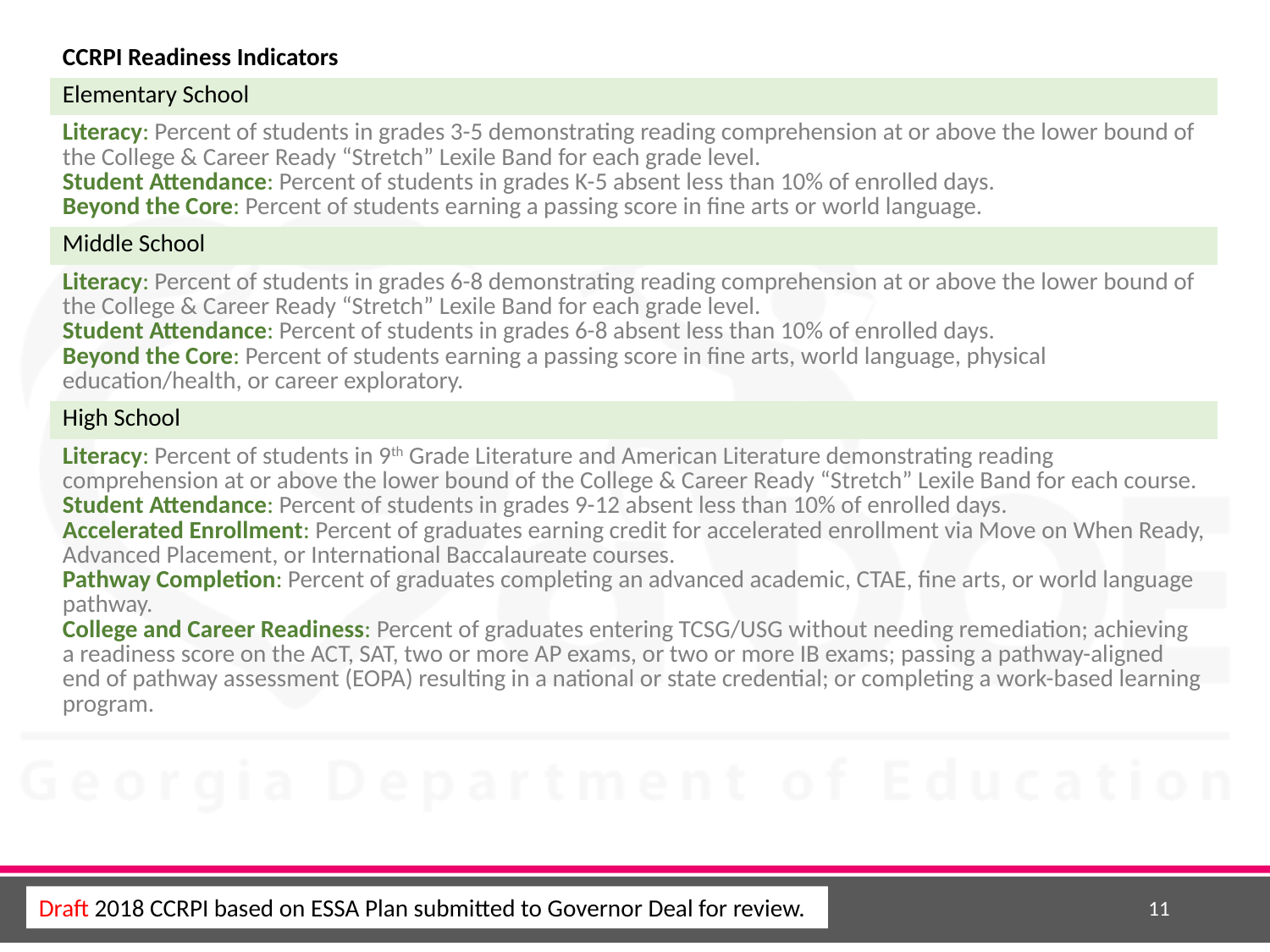

| CCRPI Readiness Indicators |
| --- |
| Elementary School |
| Literacy: Percent of students in grades 3-5 demonstrating reading comprehension at or above the lower bound of the College & Career Ready “Stretch” Lexile Band for each grade level. Student Attendance: Percent of students in grades K-5 absent less than 10% of enrolled days. Beyond the Core: Percent of students earning a passing score in fine arts or world language. |
| Middle School |
| Literacy: Percent of students in grades 6-8 demonstrating reading comprehension at or above the lower bound of the College & Career Ready “Stretch” Lexile Band for each grade level. Student Attendance: Percent of students in grades 6-8 absent less than 10% of enrolled days. Beyond the Core: Percent of students earning a passing score in fine arts, world language, physical education/health, or career exploratory. |
| High School |
| Literacy: Percent of students in 9th Grade Literature and American Literature demonstrating reading comprehension at or above the lower bound of the College & Career Ready “Stretch” Lexile Band for each course. Student Attendance: Percent of students in grades 9-12 absent less than 10% of enrolled days. Accelerated Enrollment: Percent of graduates earning credit for accelerated enrollment via Move on When Ready, Advanced Placement, or International Baccalaureate courses. Pathway Completion: Percent of graduates completing an advanced academic, CTAE, fine arts, or world language pathway. College and Career Readiness: Percent of graduates entering TCSG/USG without needing remediation; achieving a readiness score on the ACT, SAT, two or more AP exams, or two or more IB exams; passing a pathway-aligned end of pathway assessment (EOPA) resulting in a national or state credential; or completing a work-based learning program. |
11
Draft 2018 CCRPI based on ESSA Plan submitted to Governor Deal for review.